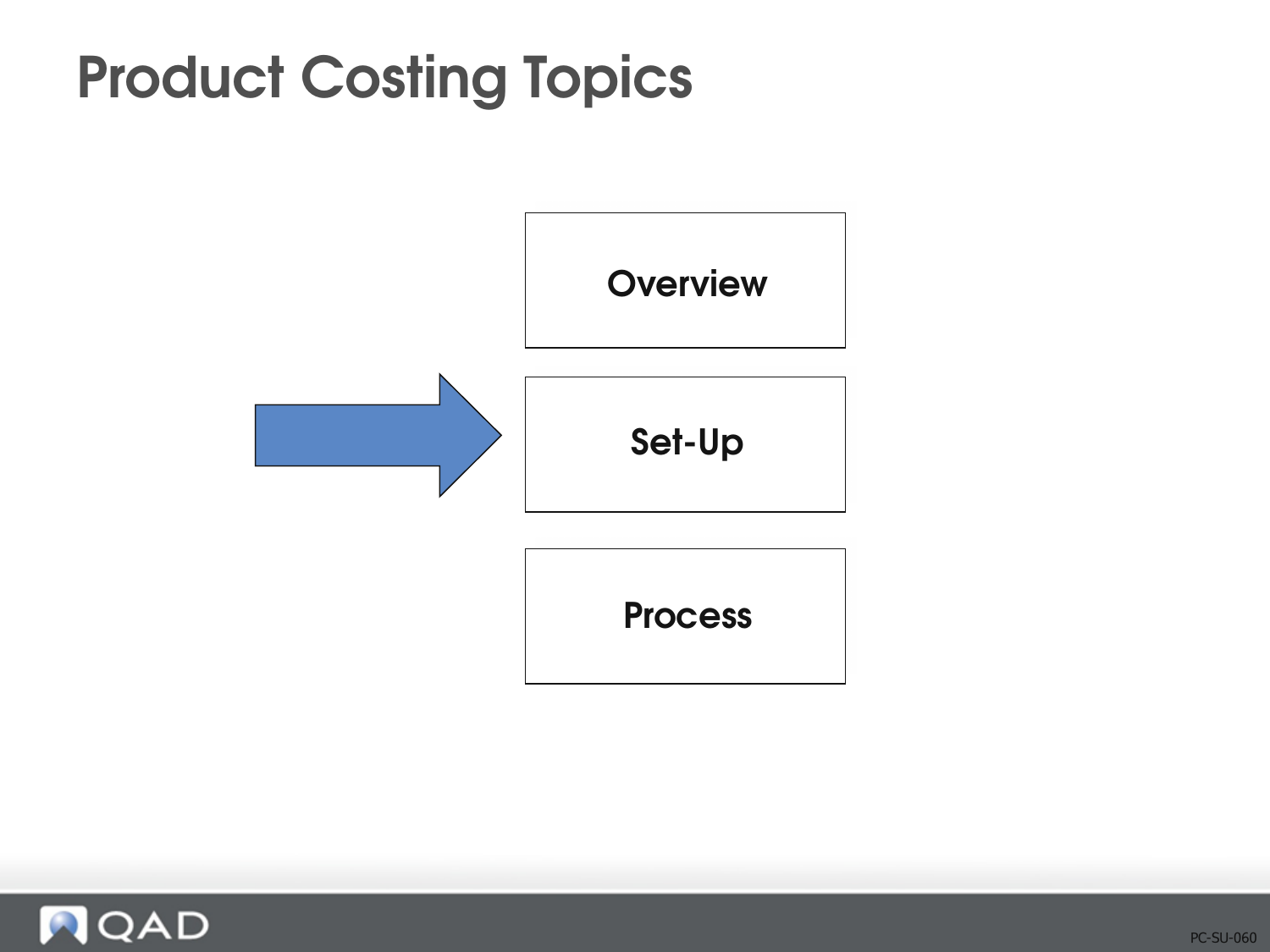

# Product Costing Topics

Overview

Set-Up

Process
PC-SU-060